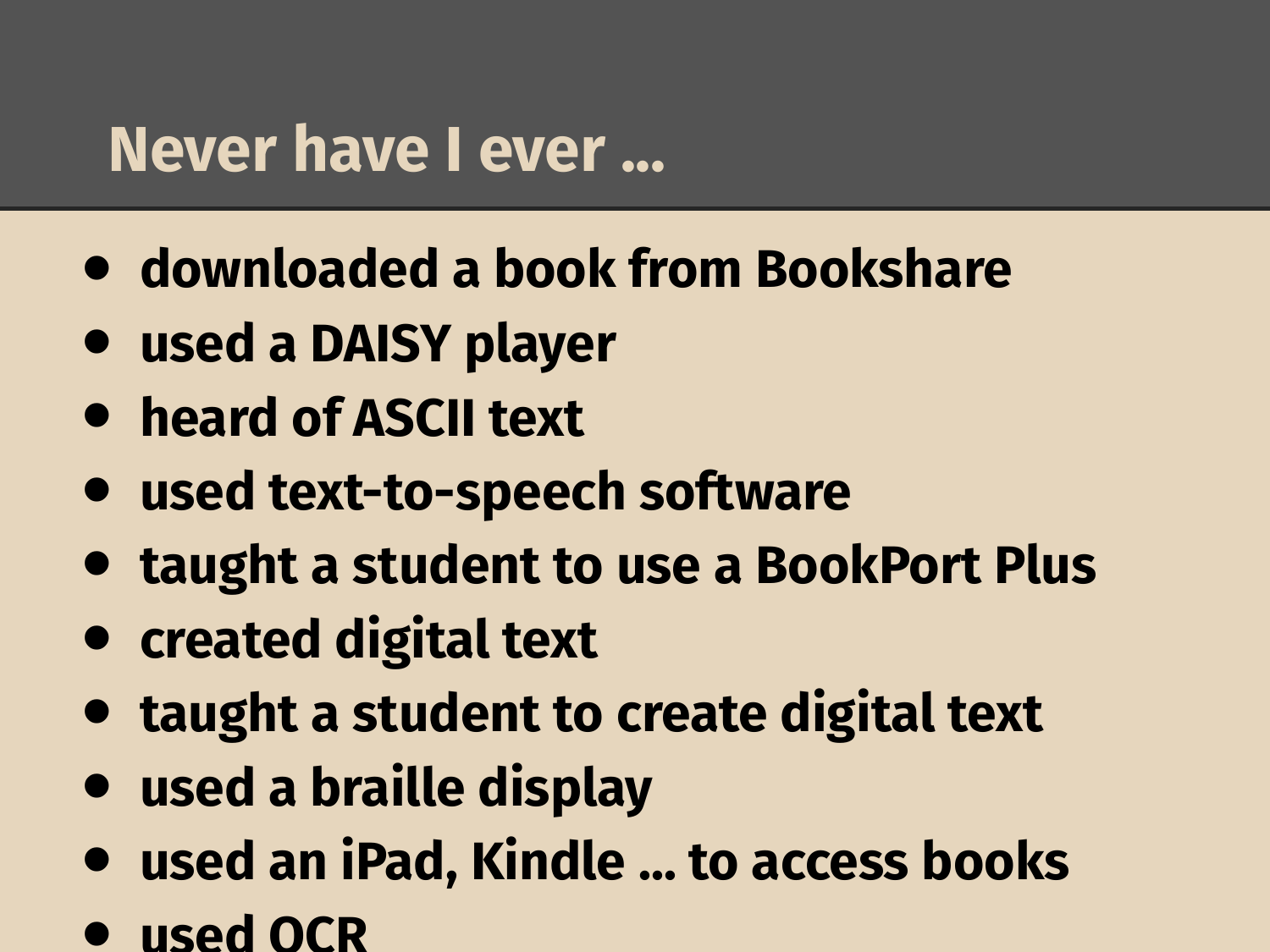

# Never have I ever ...
downloaded a book from Bookshare
used a DAISY player
heard of ASCII text
used text-to-speech software
taught a student to use a BookPort Plus
created digital text
taught a student to create digital text
used a braille display
used an iPad, Kindle ... to access books
used OCR